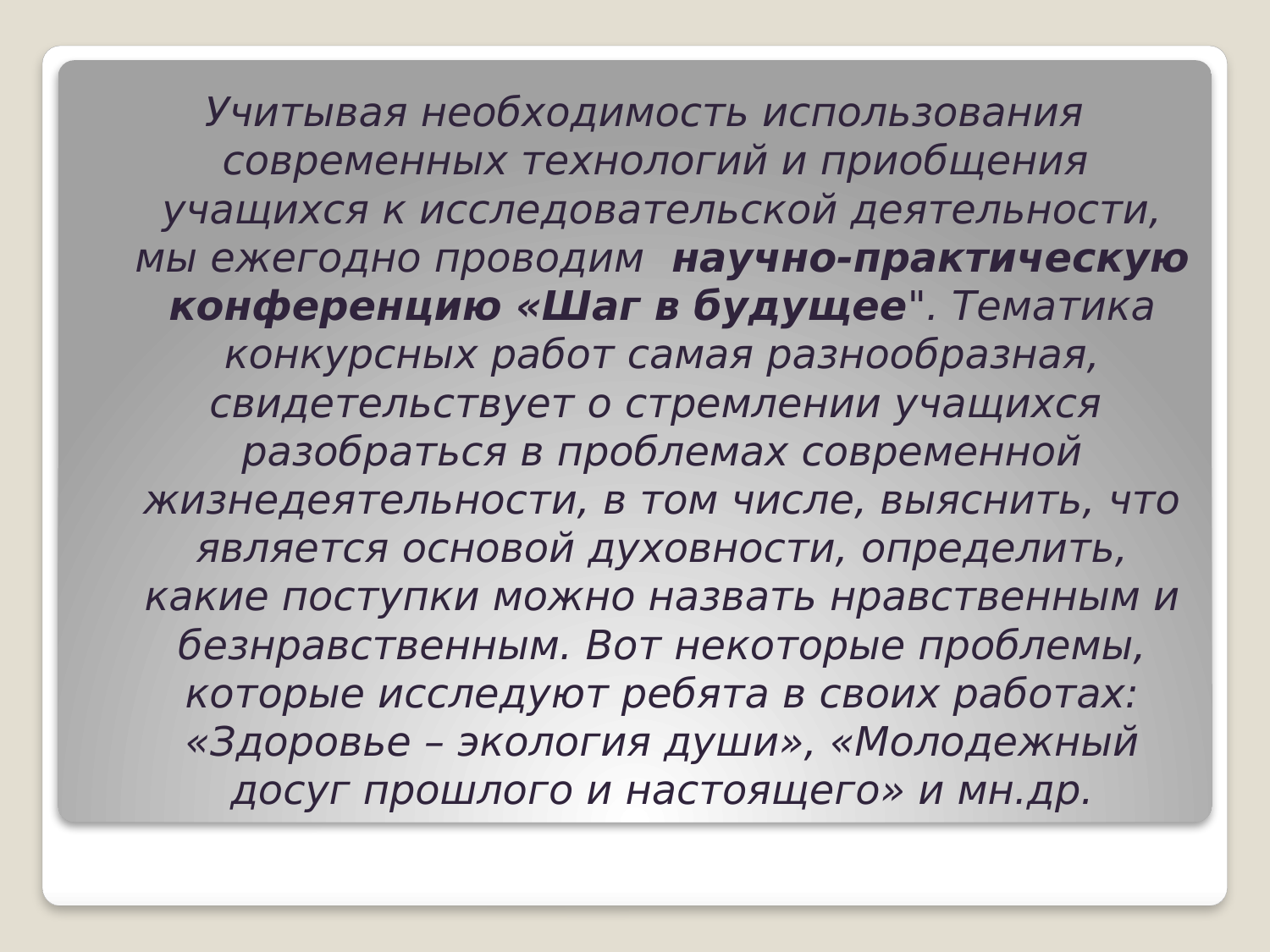

Учитывая необходимость использования современных технологий и приобщения  учащихся к исследовательской деятельности, мы ежегодно проводим  научно-практическую конференцию «Шаг в будущее". Тематика конкурсных работ самая разнообразная, свидетельствует о стремлении учащихся  разобраться в проблемах современной жизнедеятельности, в том числе, выяснить, что является основой духовности, определить, какие поступки можно назвать нравственным и безнравственным. Вот некоторые проблемы, которые исследуют ребята в своих работах: «Здоровье – экология души», «Молодежный досуг прошлого и настоящего» и мн.др.